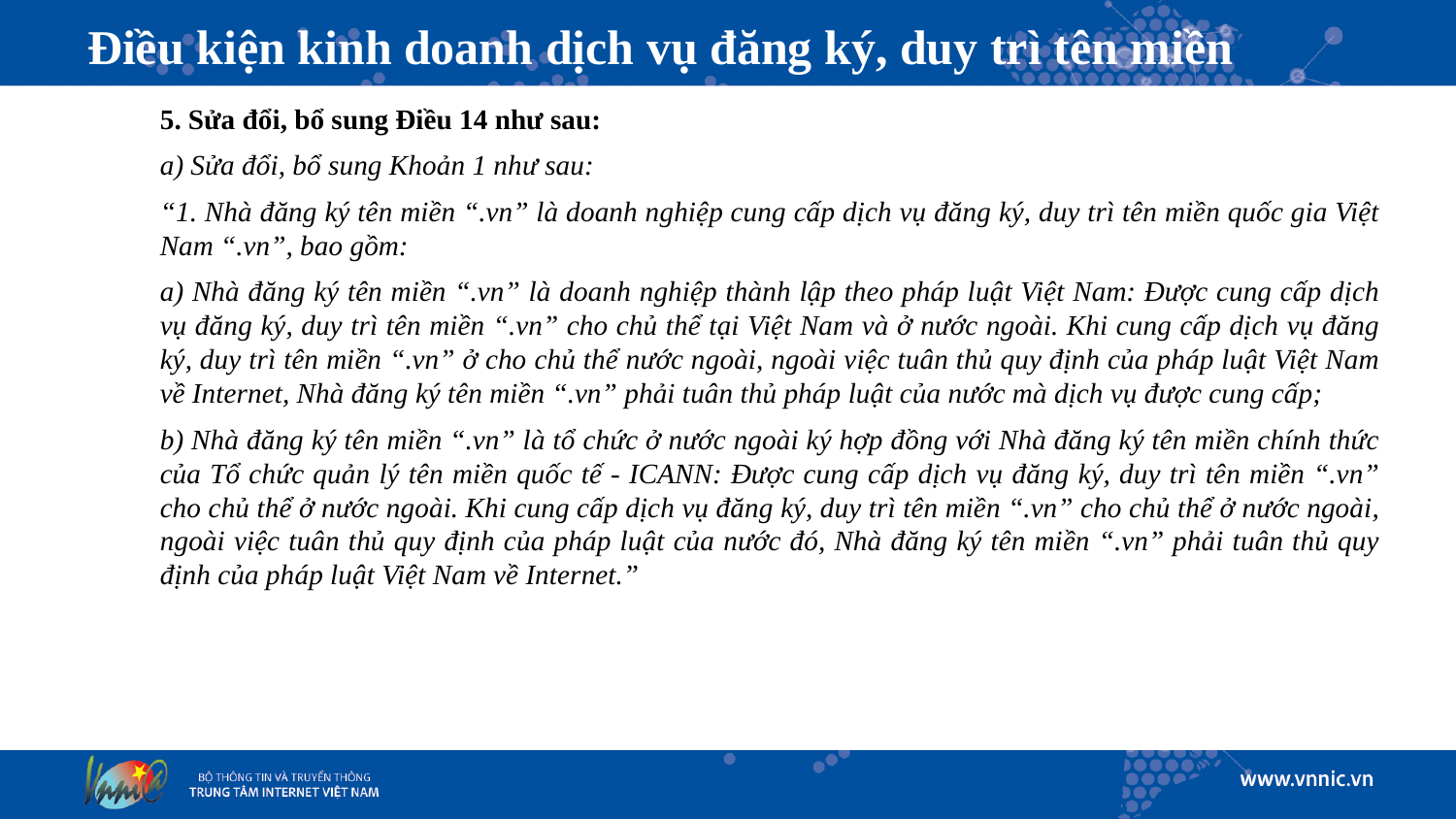

# Điều kiện kinh doanh dịch vụ đăng ký, duy trì tên miền
5. Sửa đổi, bổ sung Điều 14 như sau:
a) Sửa đổi, bổ sung Khoản 1 như sau:
“1. Nhà đăng ký tên miền “.vn” là doanh nghiệp cung cấp dịch vụ đăng ký, duy trì tên miền quốc gia Việt Nam “.vn”, bao gồm:
a) Nhà đăng ký tên miền “.vn” là doanh nghiệp thành lập theo pháp luật Việt Nam: Được cung cấp dịch vụ đăng ký, duy trì tên miền “.vn” cho chủ thể tại Việt Nam và ở nước ngoài. Khi cung cấp dịch vụ đăng ký, duy trì tên miền “.vn” ở cho chủ thể nước ngoài, ngoài việc tuân thủ quy định của pháp luật Việt Nam về Internet, Nhà đăng ký tên miền “.vn” phải tuân thủ pháp luật của nước mà dịch vụ được cung cấp;
b) Nhà đăng ký tên miền “.vn” là tổ chức ở nước ngoài ký hợp đồng với Nhà đăng ký tên miền chính thức của Tổ chức quản lý tên miền quốc tế - ICANN: Được cung cấp dịch vụ đăng ký, duy trì tên miền “.vn” cho chủ thể ở nước ngoài. Khi cung cấp dịch vụ đăng ký, duy trì tên miền “.vn” cho chủ thể ở nước ngoài, ngoài việc tuân thủ quy định của pháp luật của nước đó, Nhà đăng ký tên miền “.vn” phải tuân thủ quy định của pháp luật Việt Nam về Internet.”